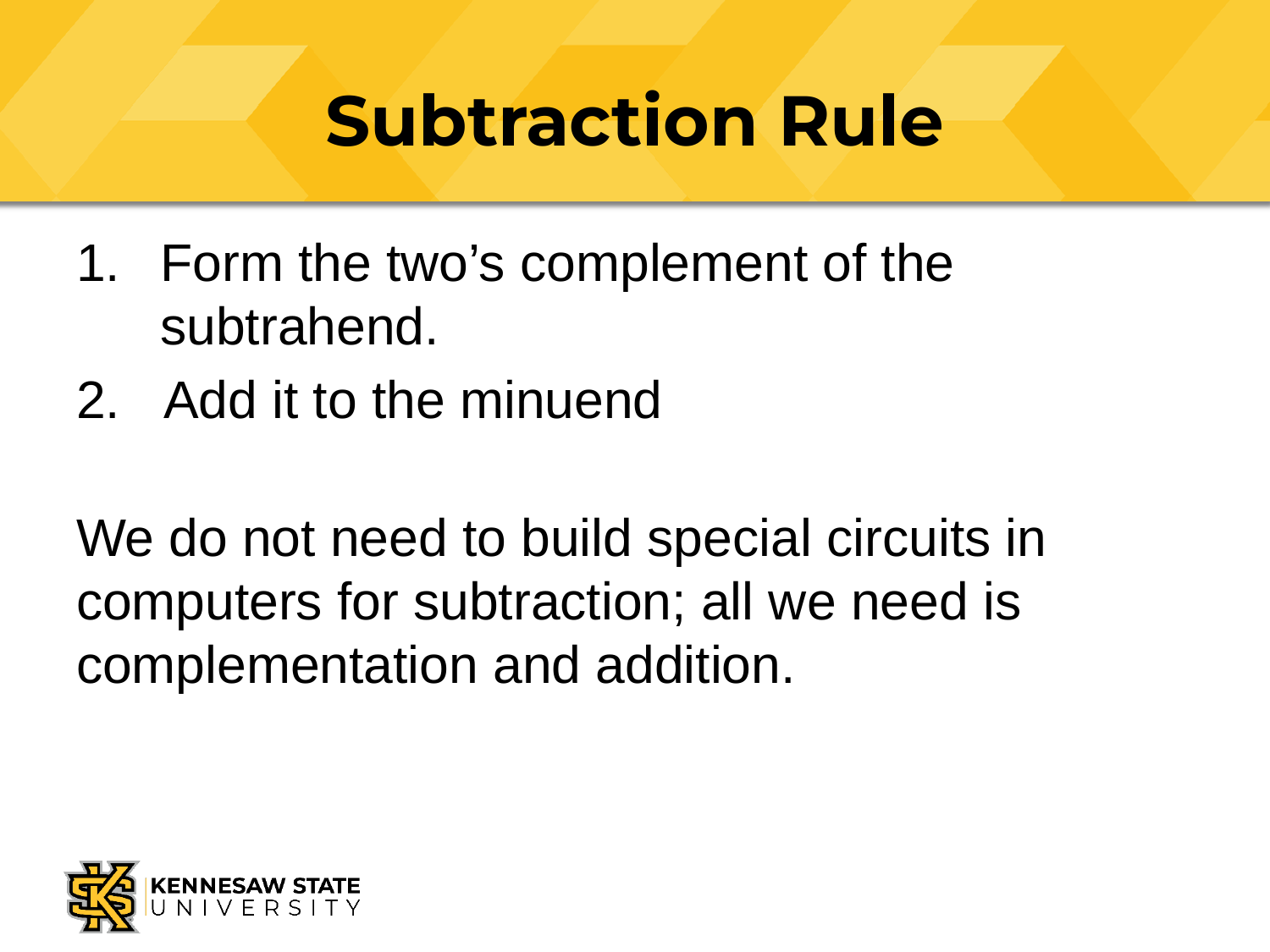

# Subtraction Rule
Form the two’s complement of the subtrahend.
Add it to the minuend
We do not need to build special circuits in computers for subtraction; all we need is complementation and addition.